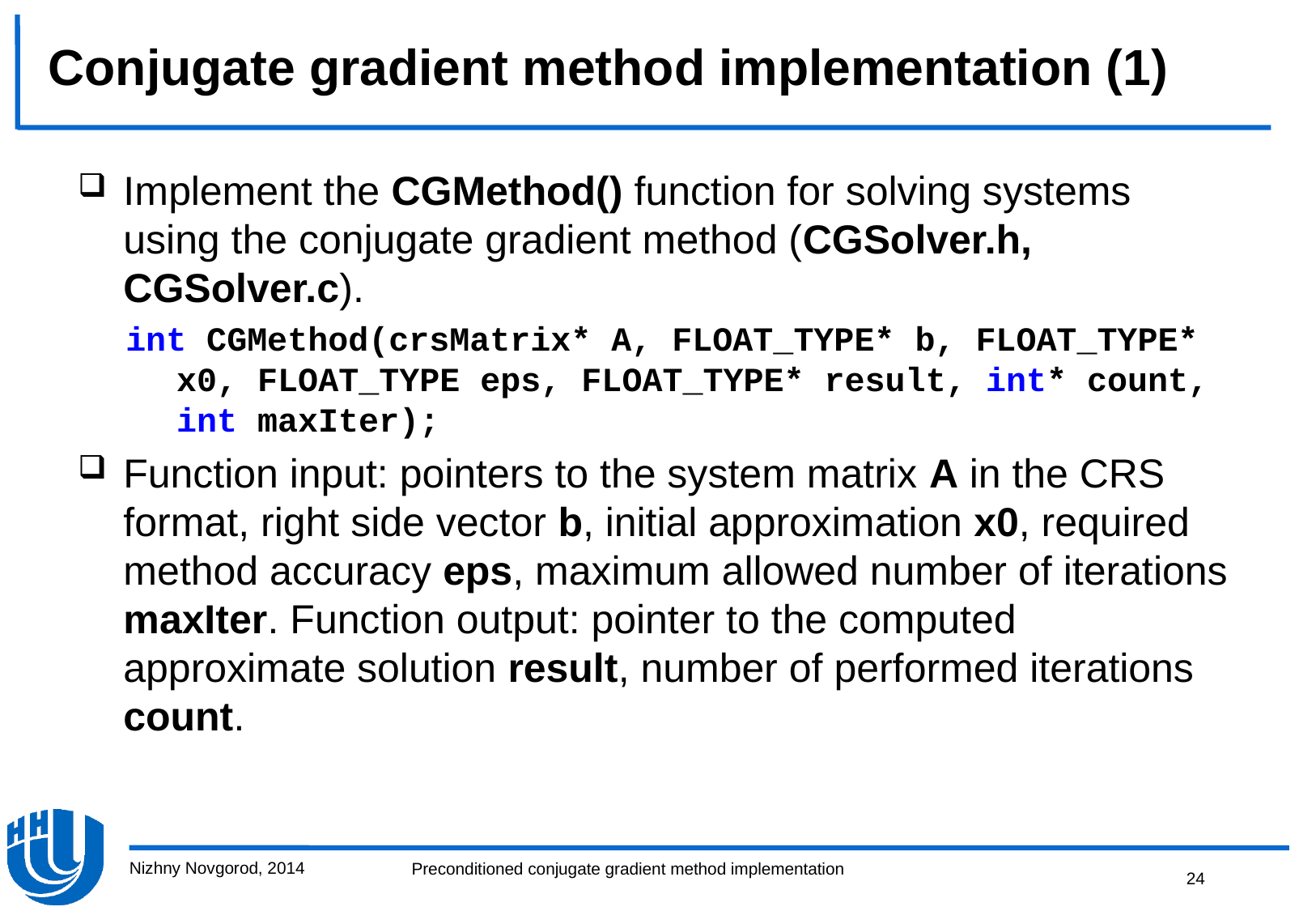

# Сonjugate gradient method implementation (1)
Implement the СGMethod() function for solving systems using the conjugate gradient method (CGSolver.h, CGSolver.c).
int CGMethod(crsMatrix* A, FLOAT_TYPE* b, FLOAT_TYPE* x0, FLOAT_TYPE eps, FLOAT_TYPE* result, int* count, int maxIter);
Function input: pointers to the system matrix A in the CRS format, right side vector b, initial approximation x0, required method accuracy eps, maximum allowed number of iterations maxIter. Function output: pointer to the computed approximate solution result, number of performed iterations count.

Nizhny Novgorod, 2014
24
Preconditioned conjugate gradient method implementation